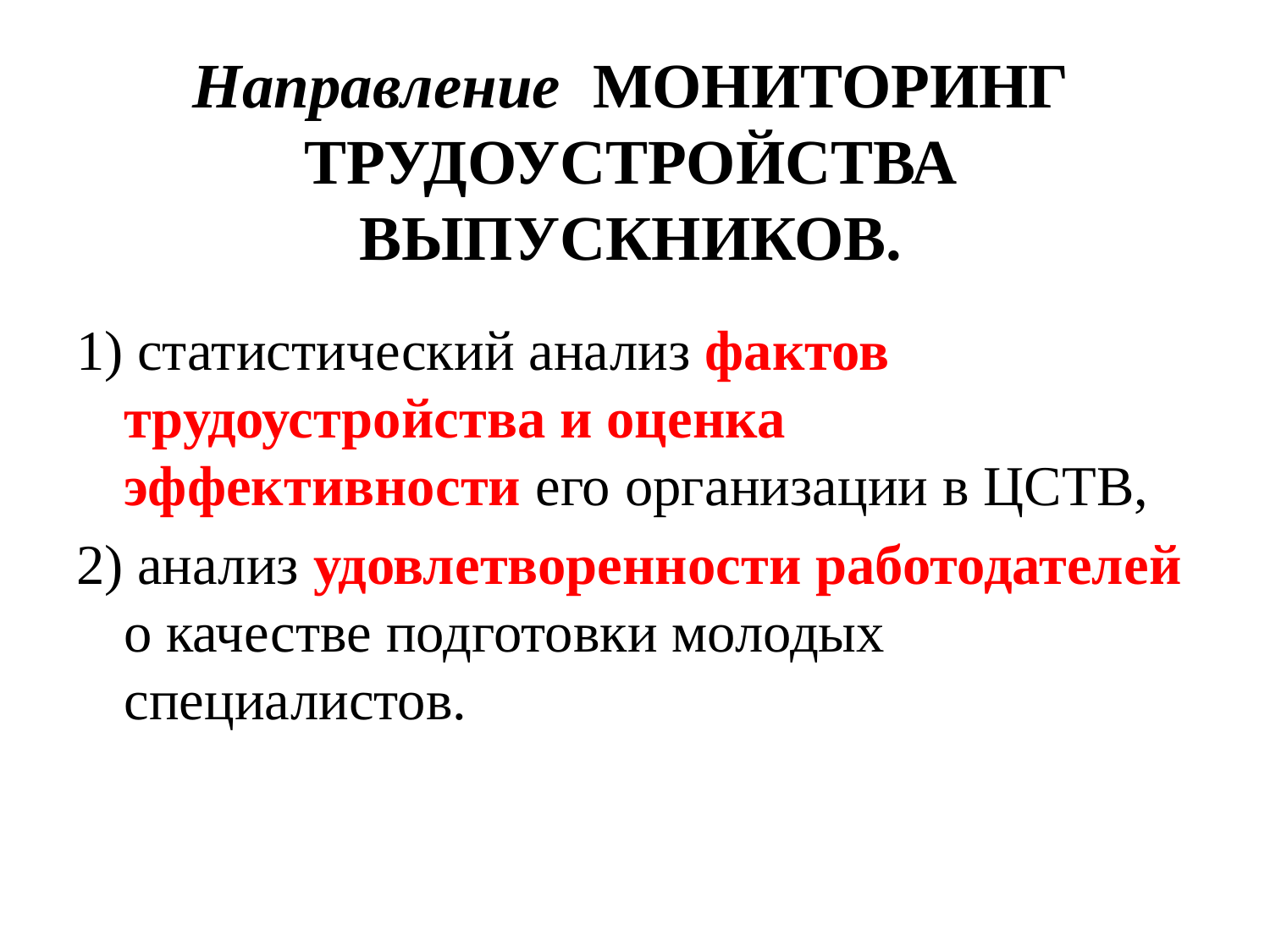

# Направление  МОНИТОРИНГ ТРУДОУСТРОЙСТВА ВЫПУСКНИКОВ.
1) статистический анализ фактов трудоустройства и оценка эффективности его организации в ЦСТВ,
2) анализ удовлетворенности работодателей о качестве подготовки молодых специалистов.